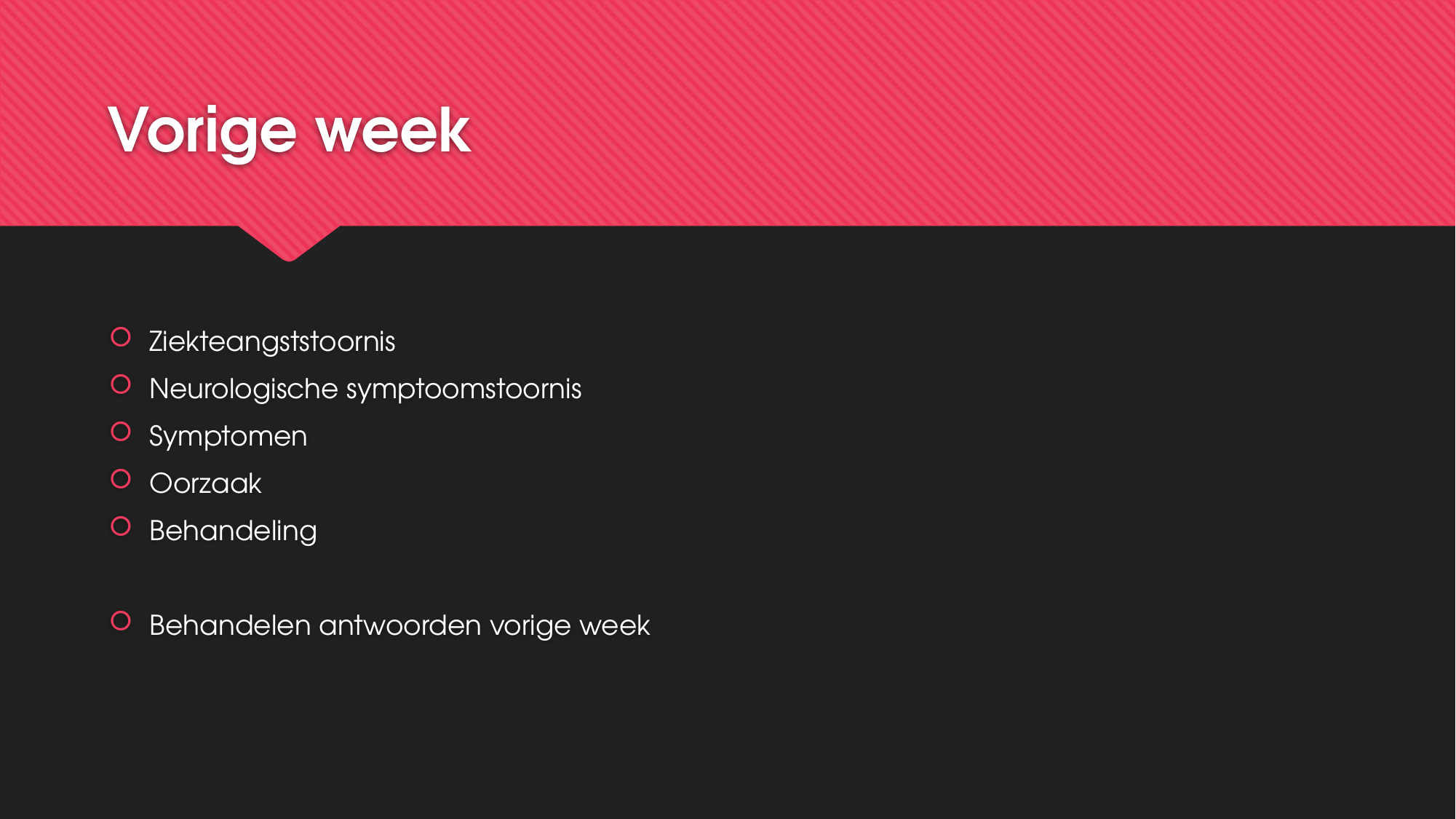

# Vorige week
Ziekteangststoornis
Neurologische symptoomstoornis
Symptomen
Oorzaak
Behandeling

Behandelen antwoorden vorige week